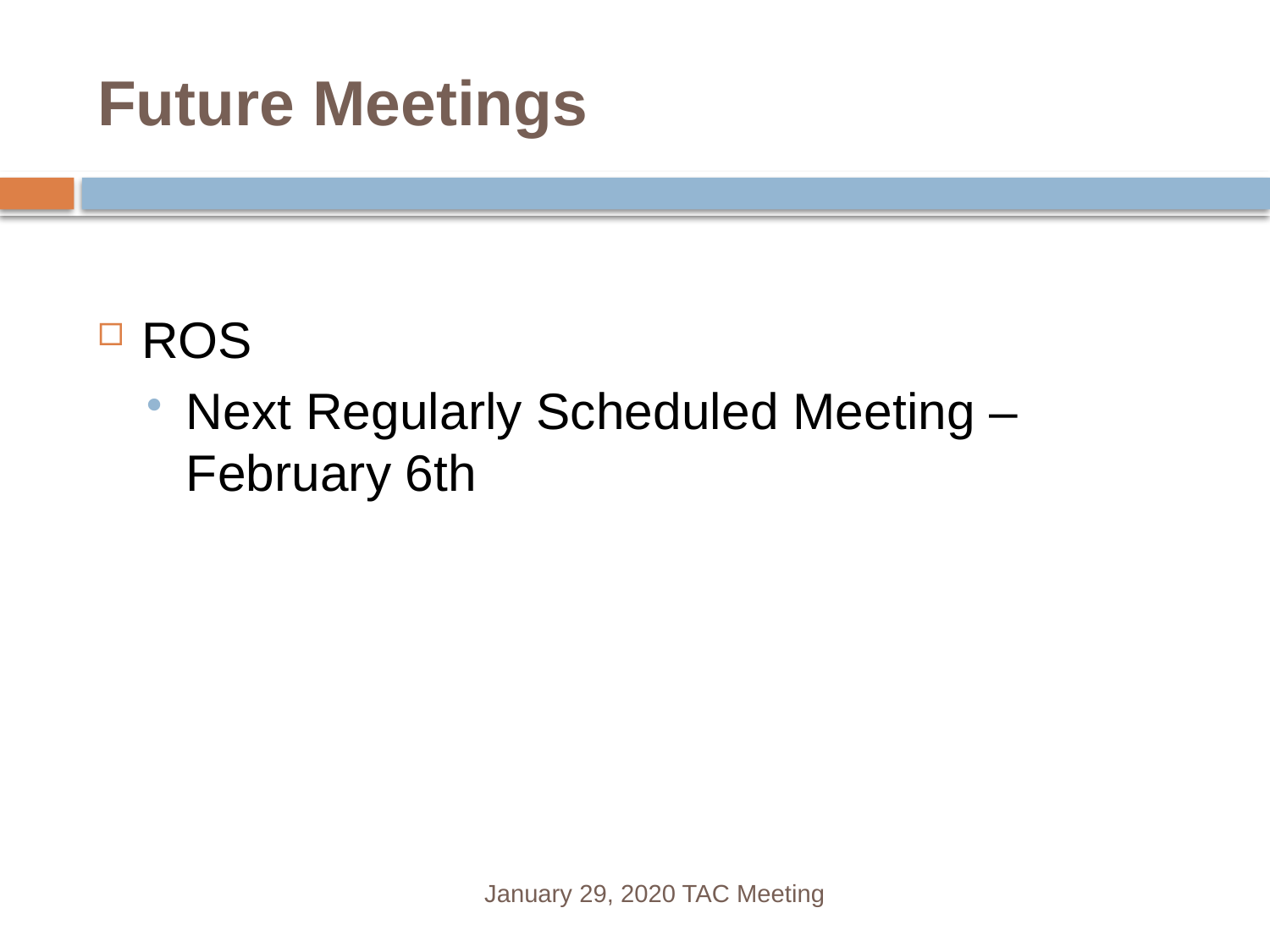

# Future Meetings
ROS
Next Regularly Scheduled Meeting – February 6th

January 29, 2020 TAC Meeting